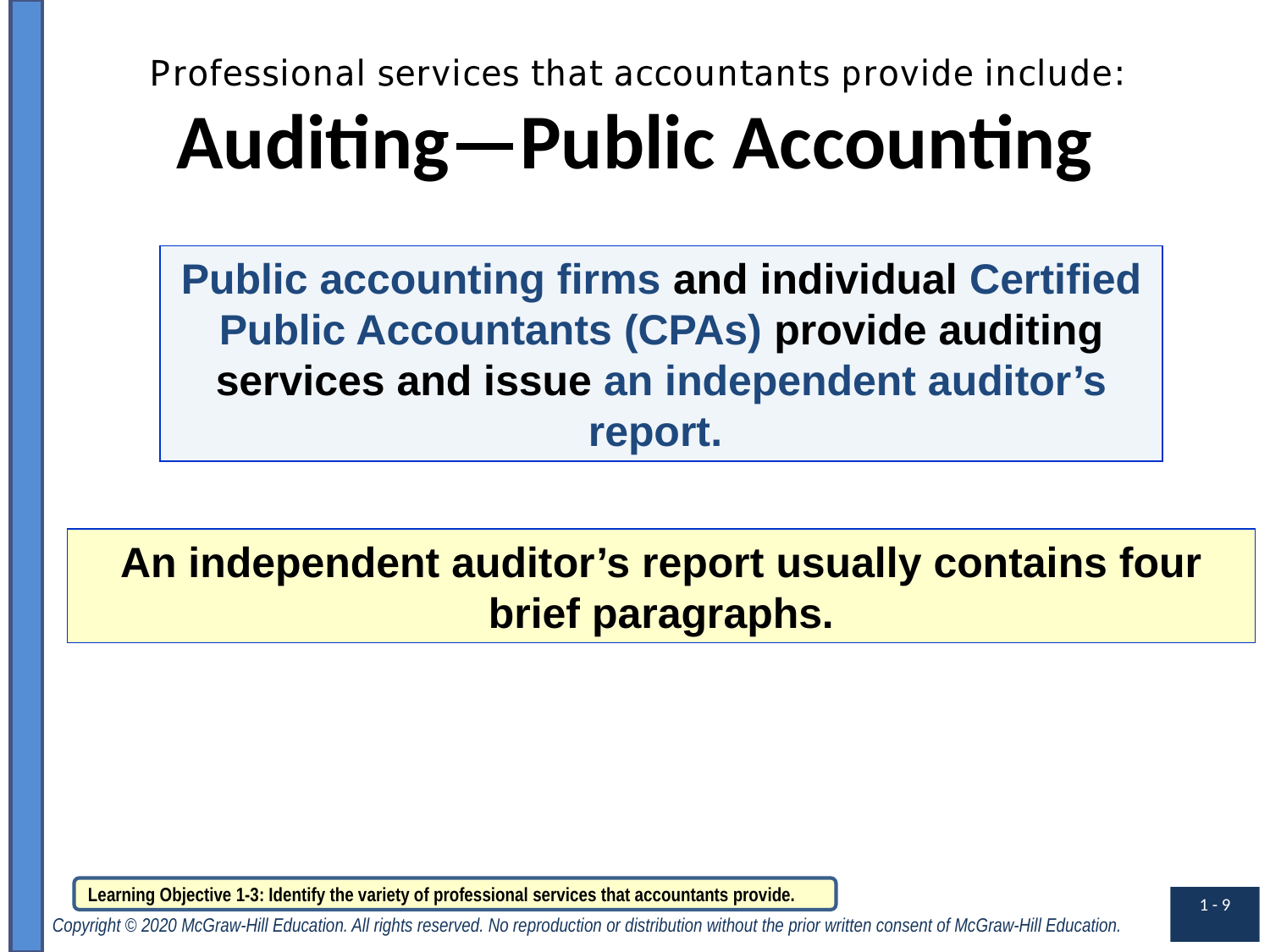

Professional services that accountants provide include:
# Auditing—Public Accounting
Public accounting firms and individual Certified Public Accountants (CPAs) provide auditing services and issue an independent auditor’s report.
An independent auditor’s report usually contains four brief paragraphs.
Learning Objective 1-3: Identify the variety of professional services that accountants provide.